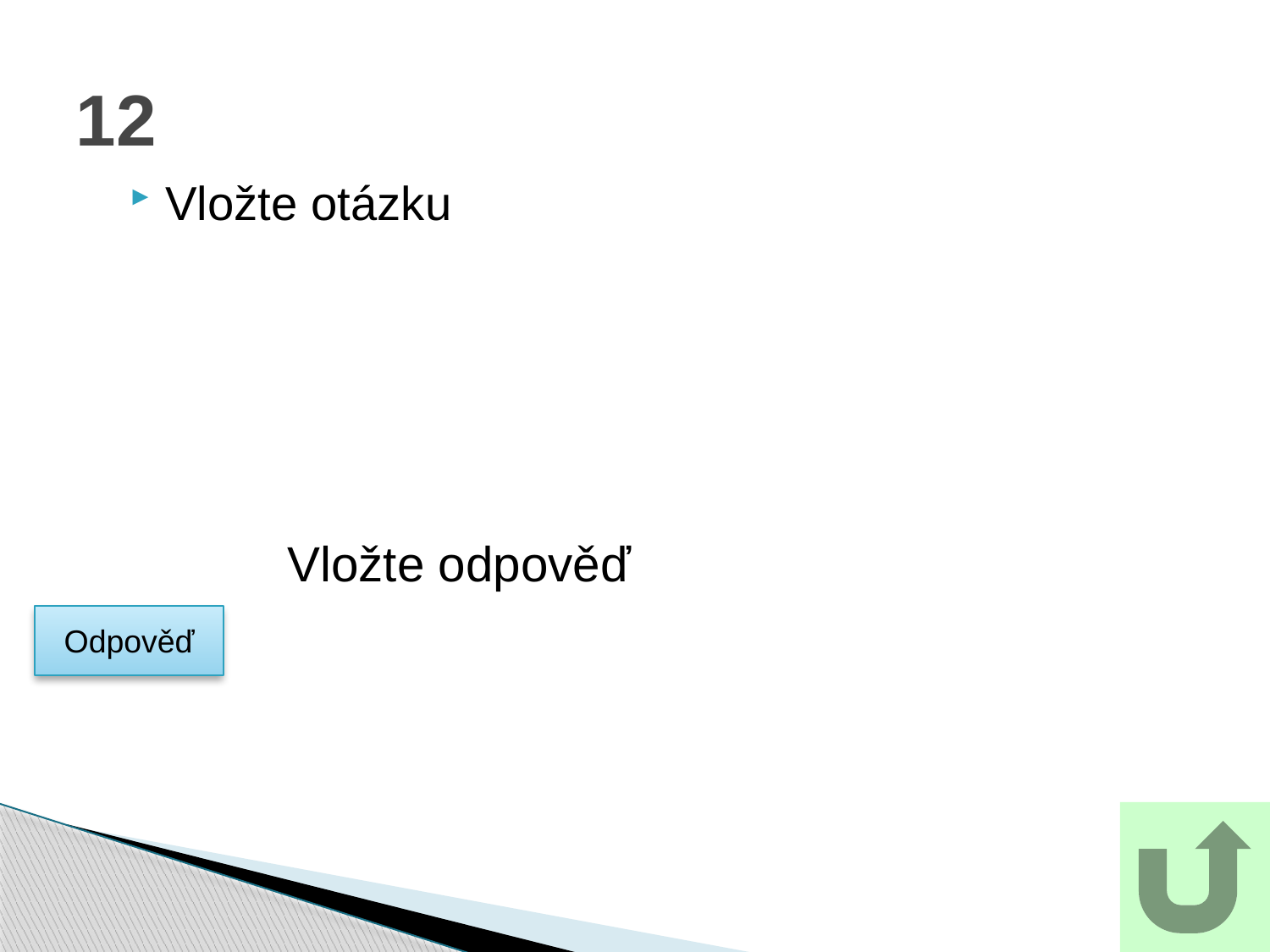

# 12
Vložte otázku
Vložte odpověď
Odpověď